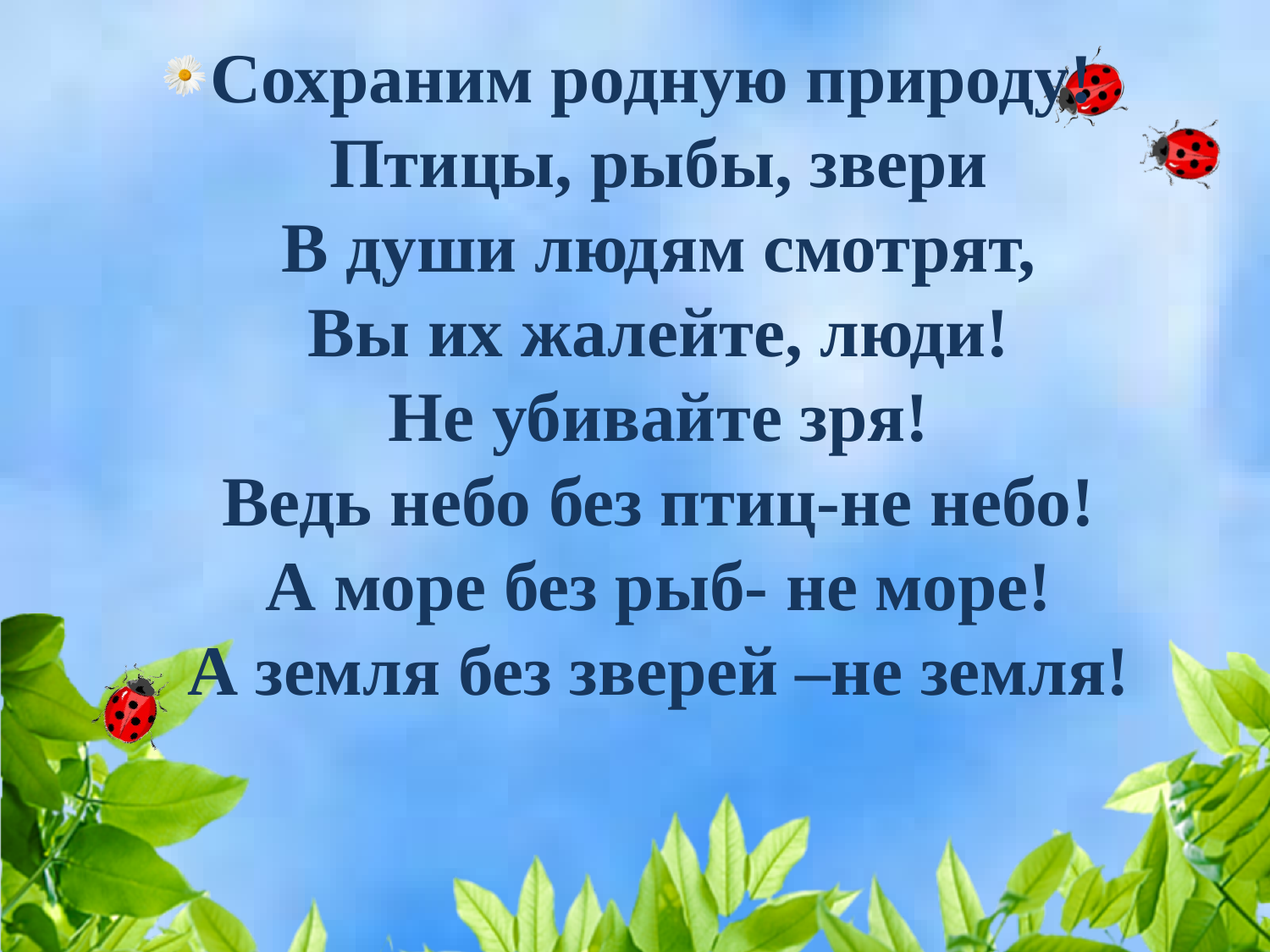

Сохраним родную природу!
Птицы, рыбы, звери
В души людям смотрят,
Вы их жалейте, люди!
Не убивайте зря!
Ведь небо без птиц-не небо!
А море без рыб- не море!
А земля без зверей –не земля!